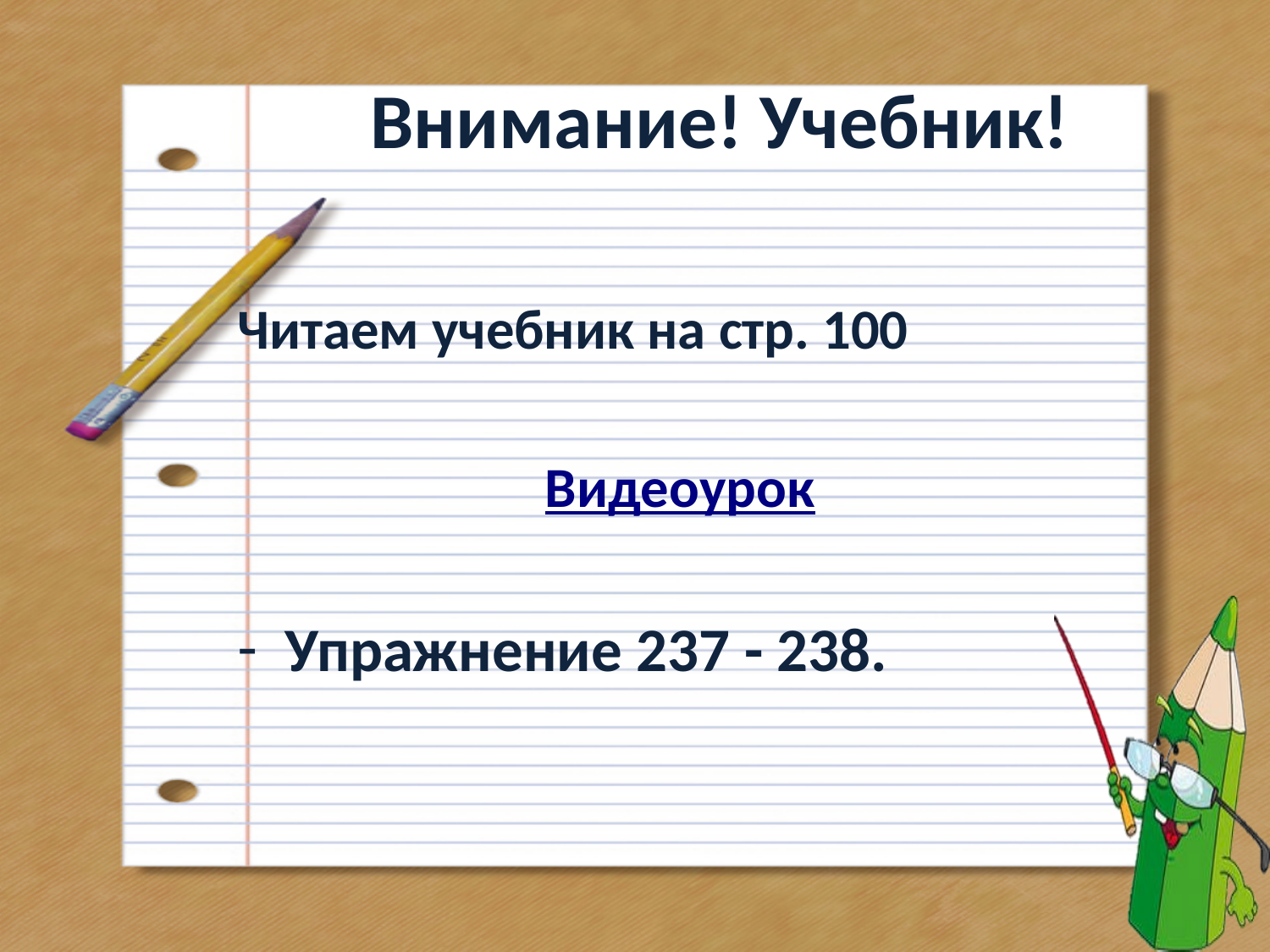

# Внимание! Учебник!
Читаем учебник на стр. 100

Видеоурок

Упражнение 237 - 238.